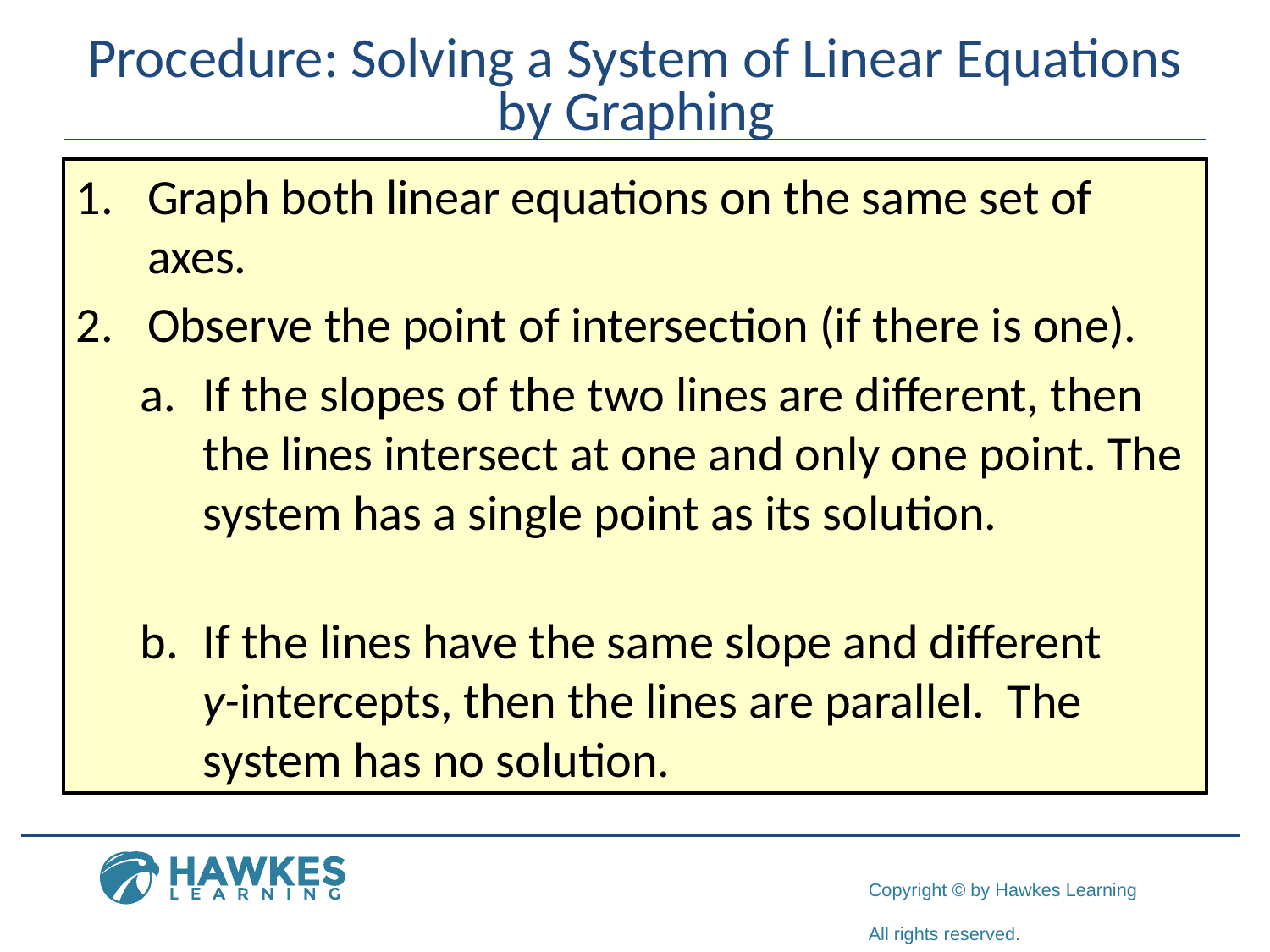

# Procedure: Solving a System of Linear Equations by Graphing
Graph both linear equations on the same set of axes.
Observe the point of intersection (if there is one).
If the slopes of the two lines are different, then the lines intersect at one and only one point. The system has a single point as its solution.
If the lines have the same slope and different
y-intercepts, then the lines are parallel.  The system has no solution.